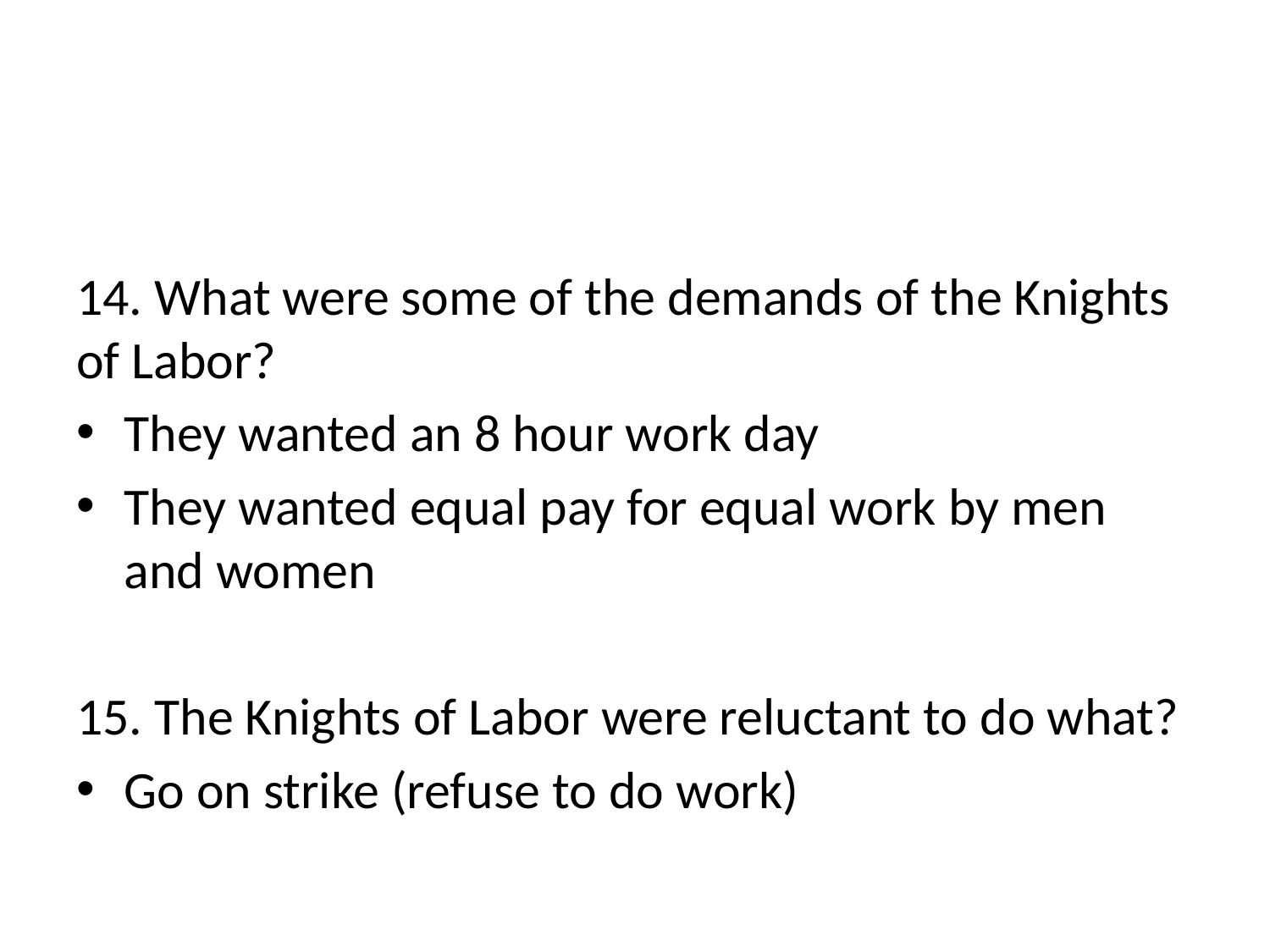

#
14. What were some of the demands of the Knights of Labor?
They wanted an 8 hour work day
They wanted equal pay for equal work by men and women

15. The Knights of Labor were reluctant to do what?
Go on strike (refuse to do work)